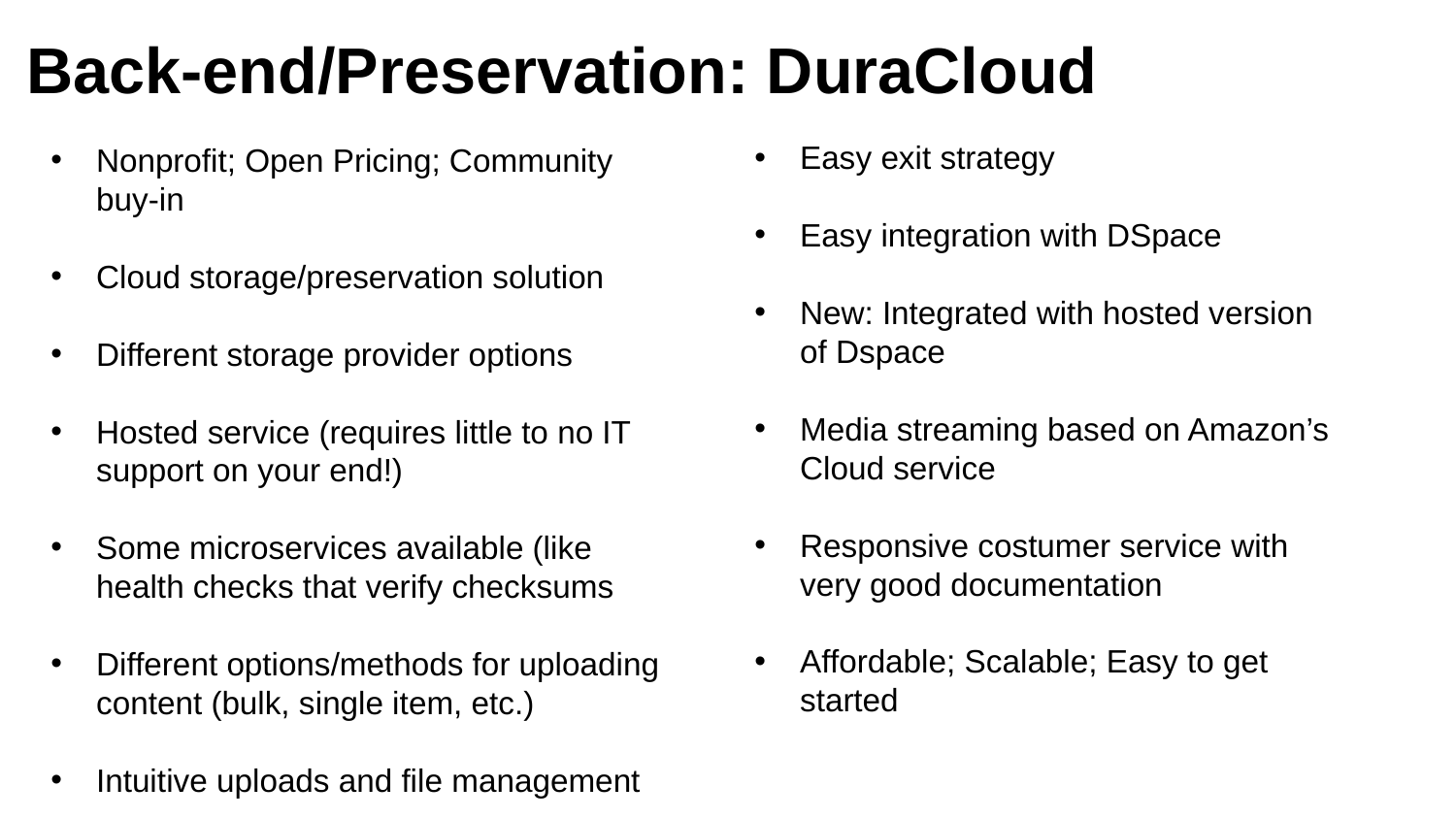

# Back-end/Preservation: DuraCloud
Easy exit strategy
Easy integration with DSpace
New: Integrated with hosted version of Dspace
Media streaming based on Amazon’s Cloud service
Responsive costumer service with very good documentation
Affordable; Scalable; Easy to get started
Nonprofit; Open Pricing; Community buy-in
Cloud storage/preservation solution
Different storage provider options
Hosted service (requires little to no IT support on your end!)
Some microservices available (like health checks that verify checksums
Different options/methods for uploading content (bulk, single item, etc.)
Intuitive uploads and file management